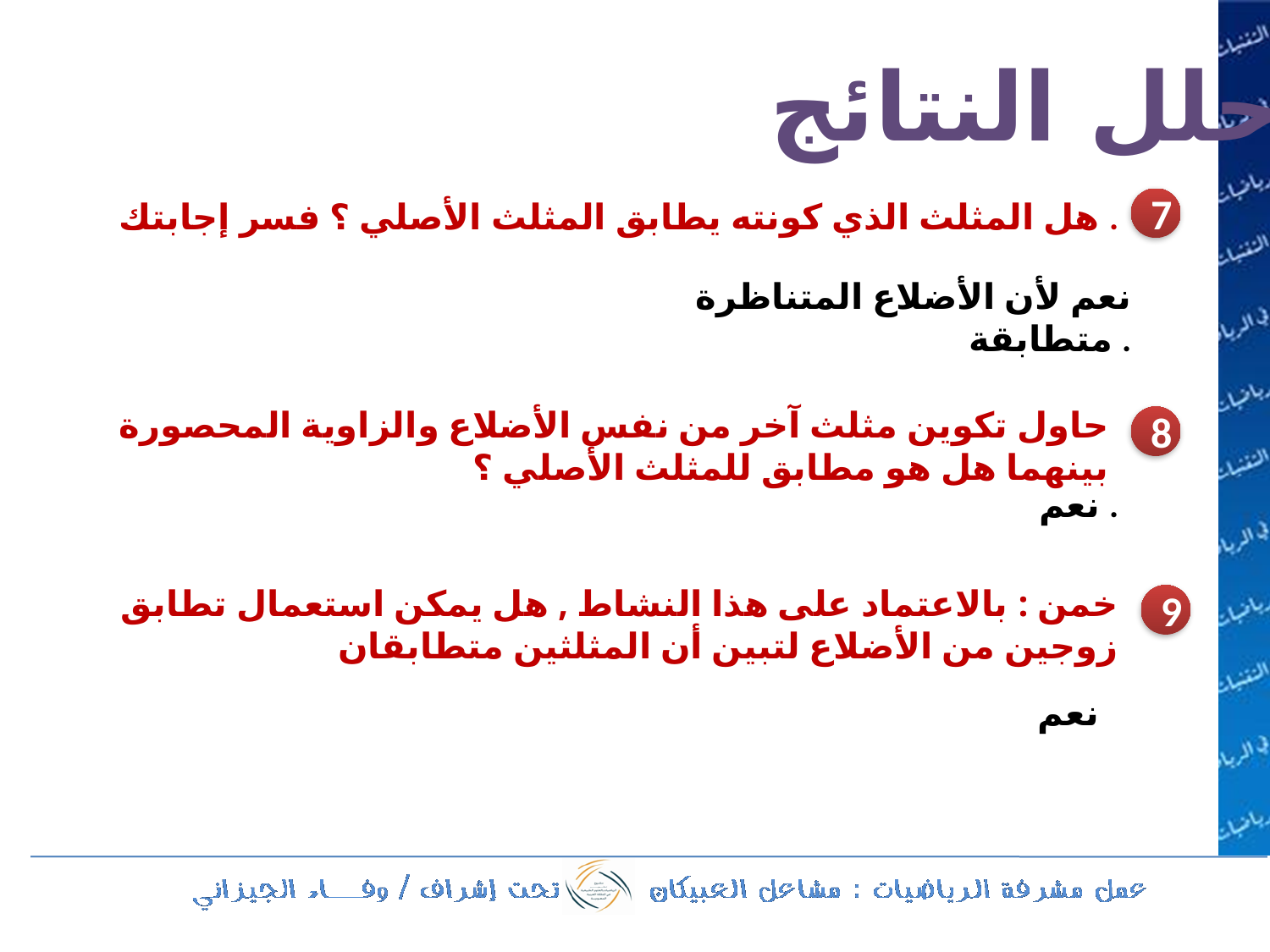

حلل النتائج
7
هل المثلث الذي كونته يطابق المثلث الأصلي ؟ فسر إجابتك .
نعم لأن الأضلاع المتناظرة متطابقة .
حاول تكوين مثلث آخر من نفس الأضلاع والزاوية المحصورة بينهما هل هو مطابق للمثلث الأصلي ؟
8
نعم .
خمن : بالاعتماد على هذا النشاط , هل يمكن استعمال تطابق زوجين من الأضلاع لتبين أن المثلثين متطابقان
9
نعم